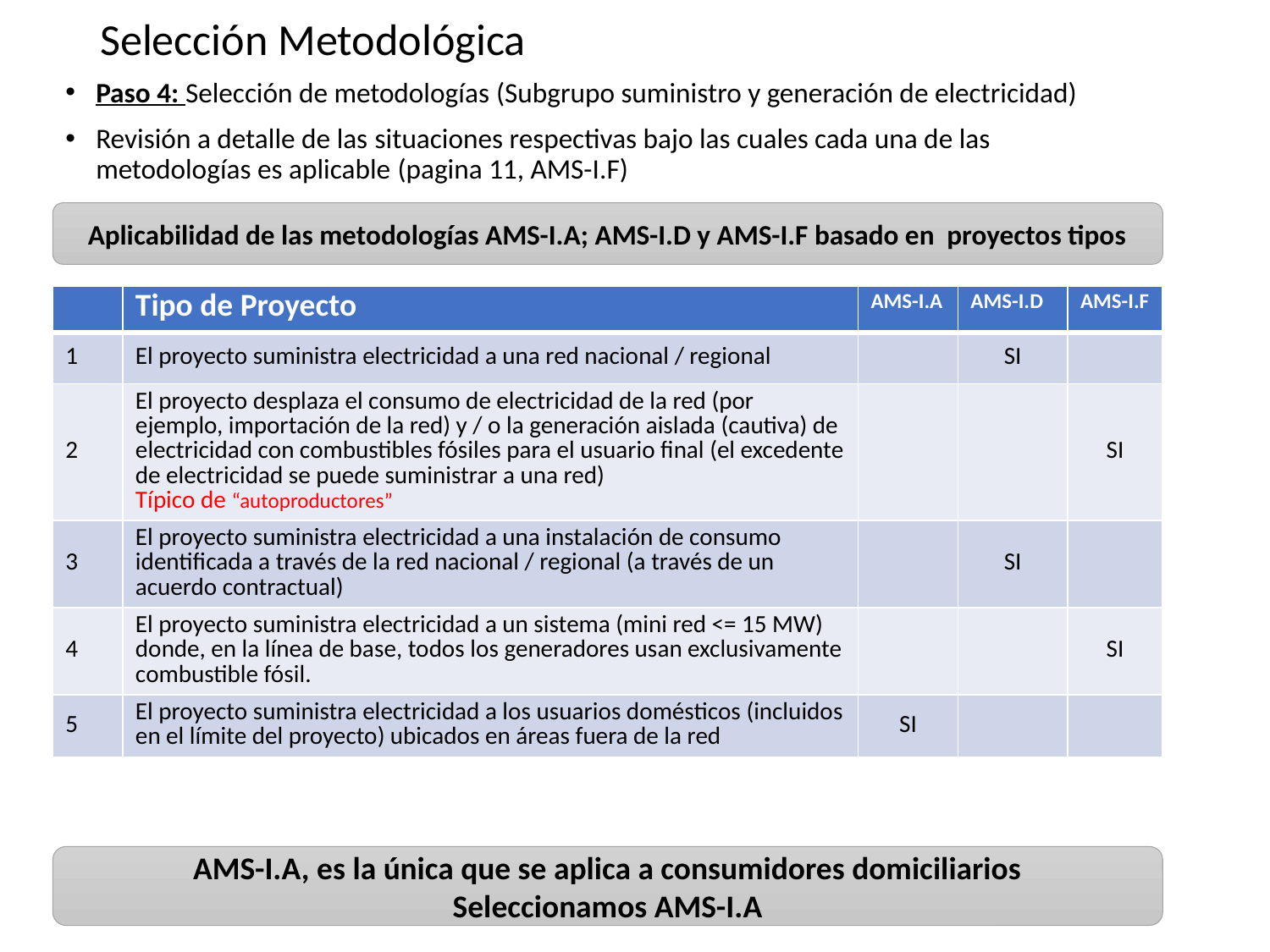

# Selección Metodológica
Paso 4: Selección de metodologías (Subgrupo suministro y generación de electricidad)
Revisión a detalle de las situaciones respectivas bajo las cuales cada una de las metodologías es aplicable (pagina 11, AMS-I.F)
Aplicabilidad de las metodologías AMS-I.A; AMS-I.D y AMS-I.F basado en  proyectos tipos
|  | Tipo de Proyecto | AMS-I.A | AMS-I.D | AMS-I.F |
| --- | --- | --- | --- | --- |
| 1 | El proyecto suministra electricidad a una red nacional / regional |  | SI |  |
| 2 | El proyecto desplaza el consumo de electricidad de la red (por ejemplo, importación de la red) y / o la generación aislada (cautiva) de electricidad con combustibles fósiles para el usuario final (el excedente de electricidad se puede suministrar a una red) Típico de “autoproductores” |  |  | SI |
| 3 | El proyecto suministra electricidad a una instalación de consumo identificada a través de la red nacional / regional (a través de un acuerdo contractual) |  | SI |  |
| 4 | El proyecto suministra electricidad a un sistema (mini red <= 15 MW) donde, en la línea de base, todos los generadores usan exclusivamente combustible fósil. |  |  | SI |
| 5 | El proyecto suministra electricidad a los usuarios domésticos (incluidos en el límite del proyecto) ubicados en áreas fuera de la red | SI |  |  |
AMS-I.A, es la única que se aplica a consumidores domiciliarios
Seleccionamos AMS-I.A